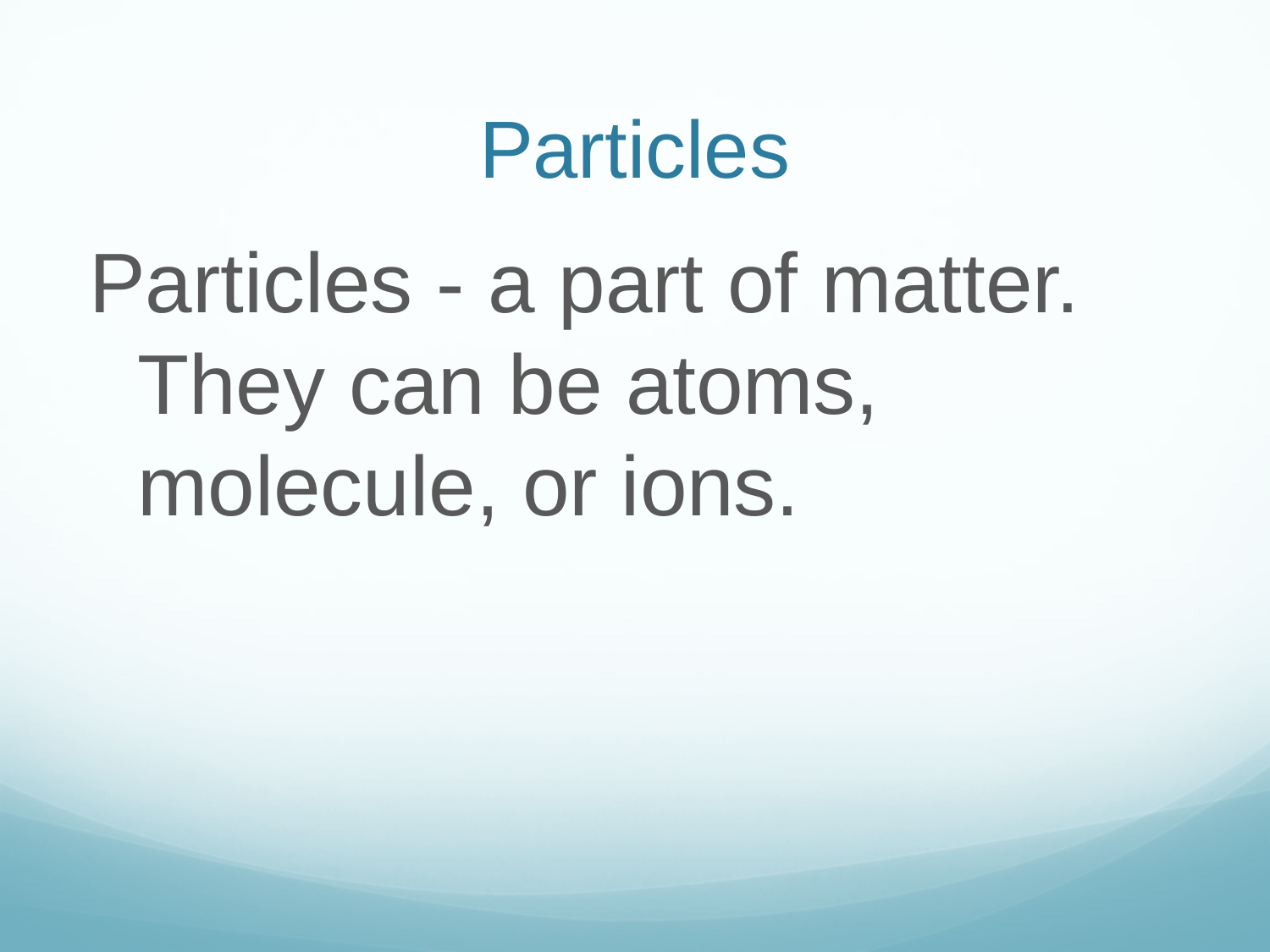

# Particles
Particles - a part of matter. They can be atoms, molecule, or ions.